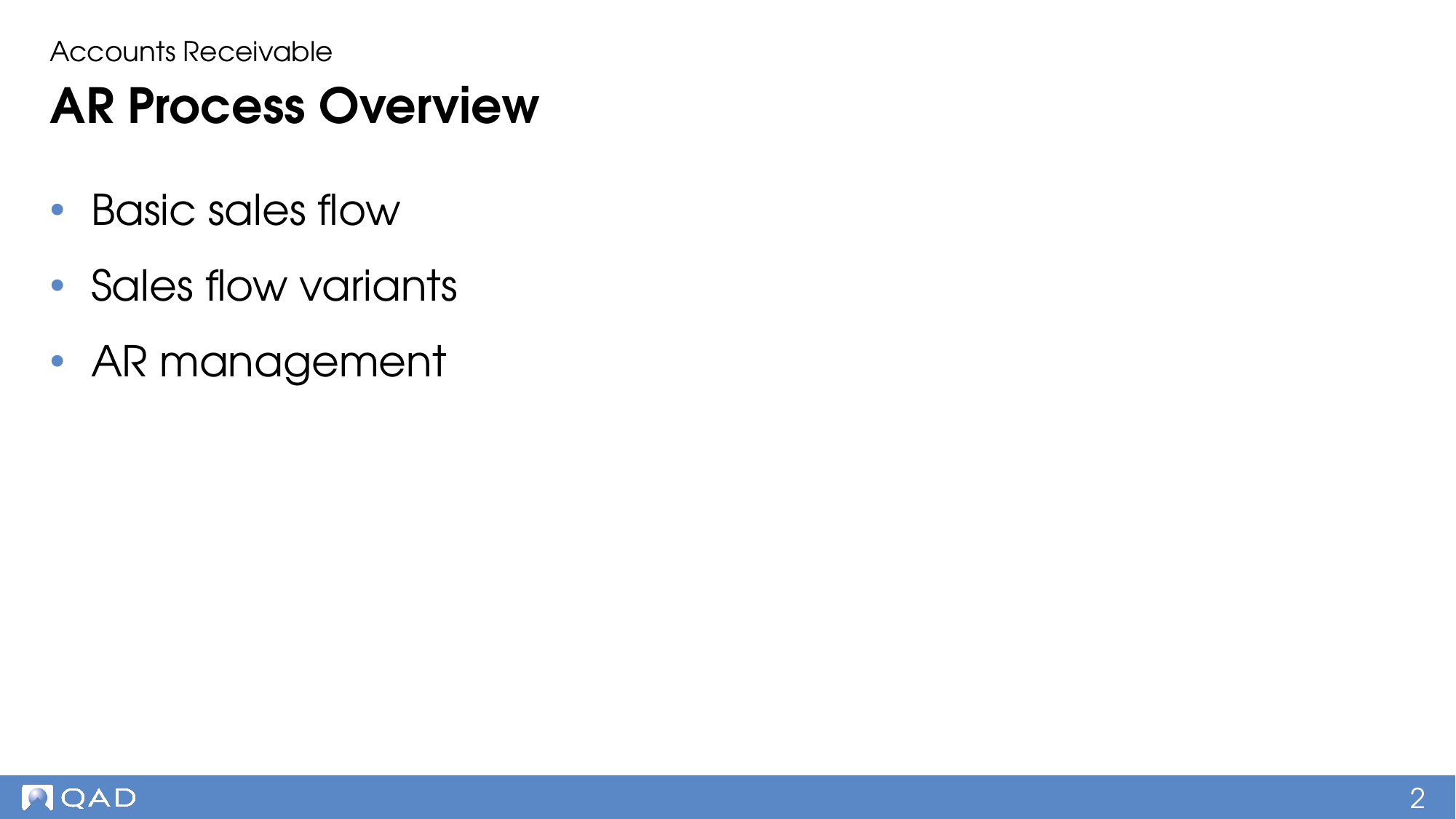

Accounts Receivable
# AR Process Overview
Basic sales flow
Sales flow variants
AR management
2